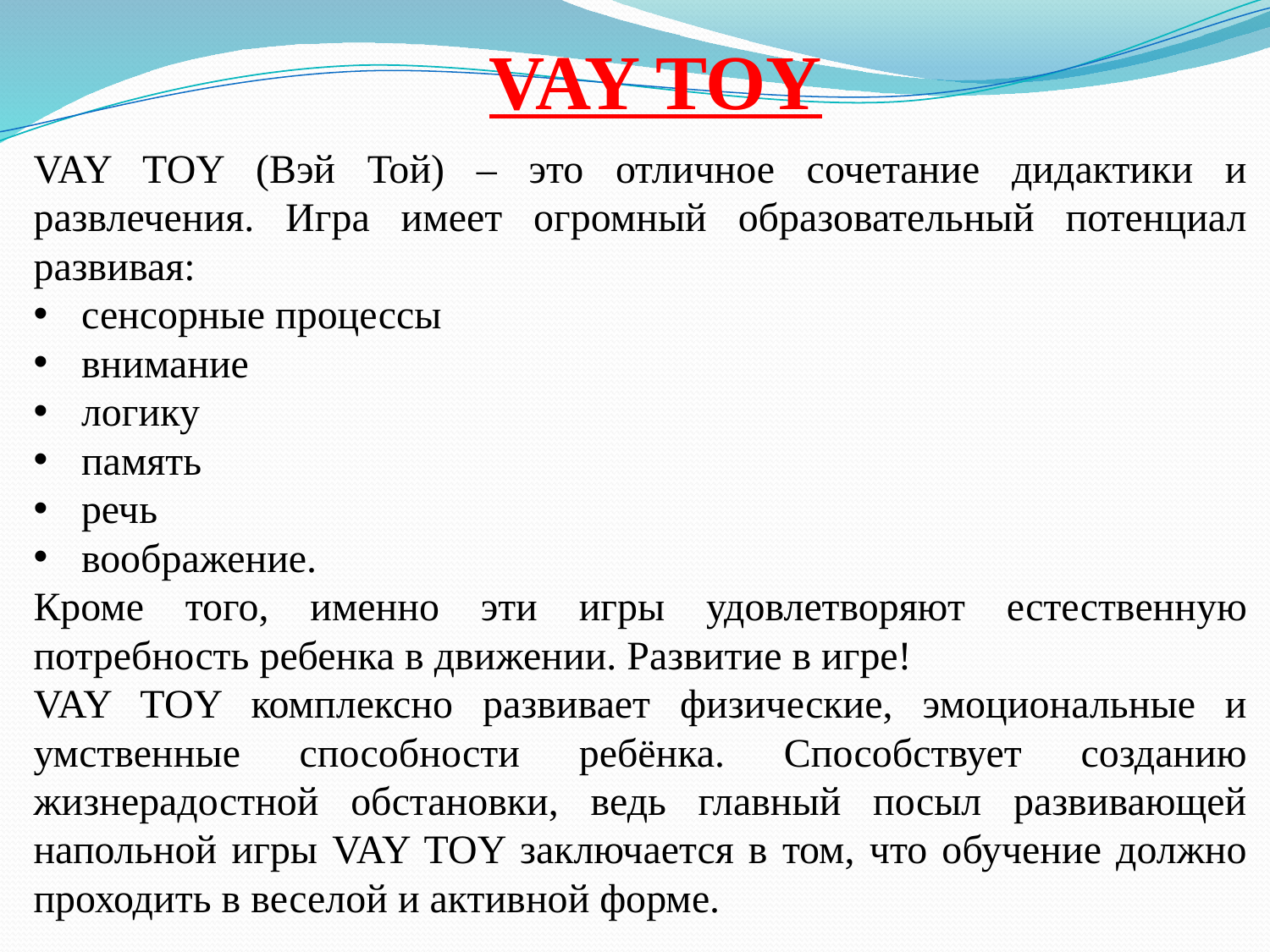

VAY TOY
VAY TOY (Вэй Той) – это отличное сочетание дидактики и развлечения. Игра имеет огромный образовательный потенциал развивая:
сенсорные процессы
внимание
логику
память
речь
воображение.
Кроме того, именно эти игры удовлетворяют естественную потребность ребенка в движении. Развитие в игре!
VAY TOY комплексно развивает физические, эмоциональные и умственные способности ребёнка. Способствует созданию жизнерадостной обстановки, ведь главный посыл развивающей напольной игры VAY TOY заключается в том, что обучение должно проходить в веселой и активной форме.